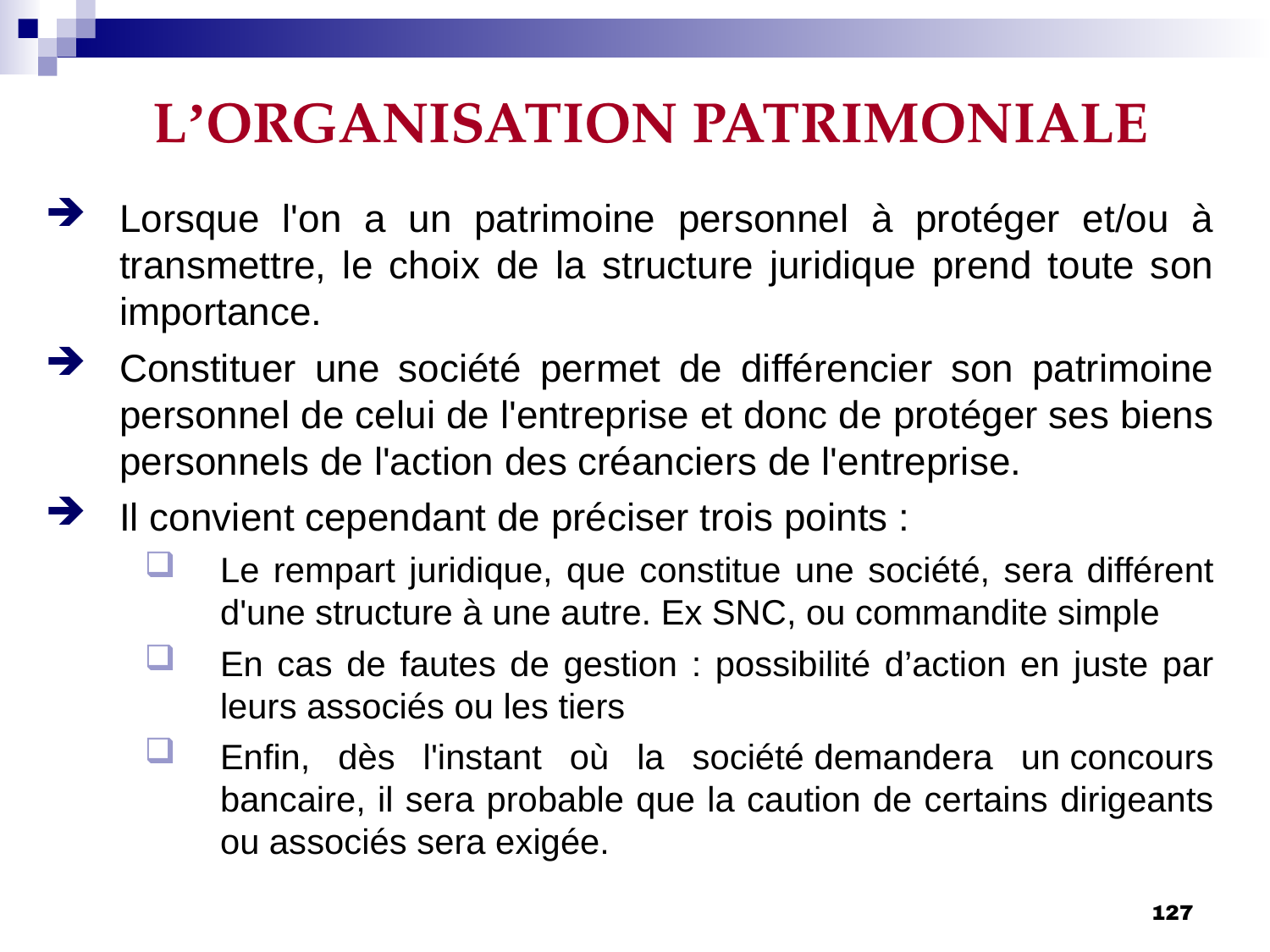

# L’ORGANISATION PATRIMONIALE
Lorsque l'on a un patrimoine personnel à protéger et/ou à transmettre, le choix de la structure juridique prend toute son importance.
Constituer une société permet de différencier son patrimoine personnel de celui de l'entreprise et donc de protéger ses biens personnels de l'action des créanciers de l'entreprise.
Il convient cependant de préciser trois points :
Le rempart juridique, que constitue une société, sera différent d'une structure à une autre. Ex SNC, ou commandite simple
En cas de fautes de gestion : possibilité d’action en juste par leurs associés ou les tiers
Enfin, dès l'instant où la société demandera un concours bancaire, il sera probable que la caution de certains dirigeants ou associés sera exigée.
127